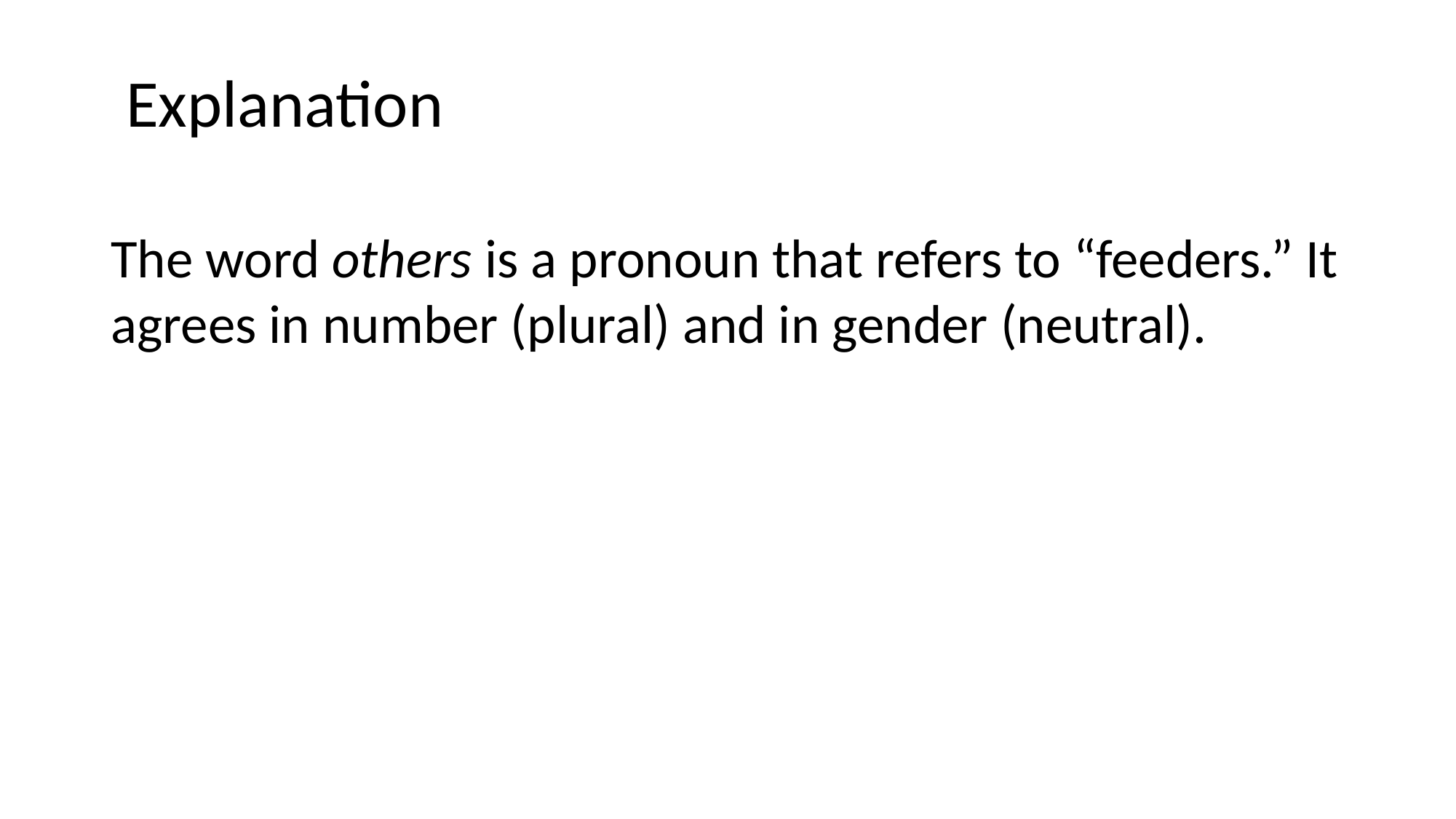

# Explanation
The word others is a pronoun that refers to “feeders.” It agrees in number (plural) and in gender (neutral).